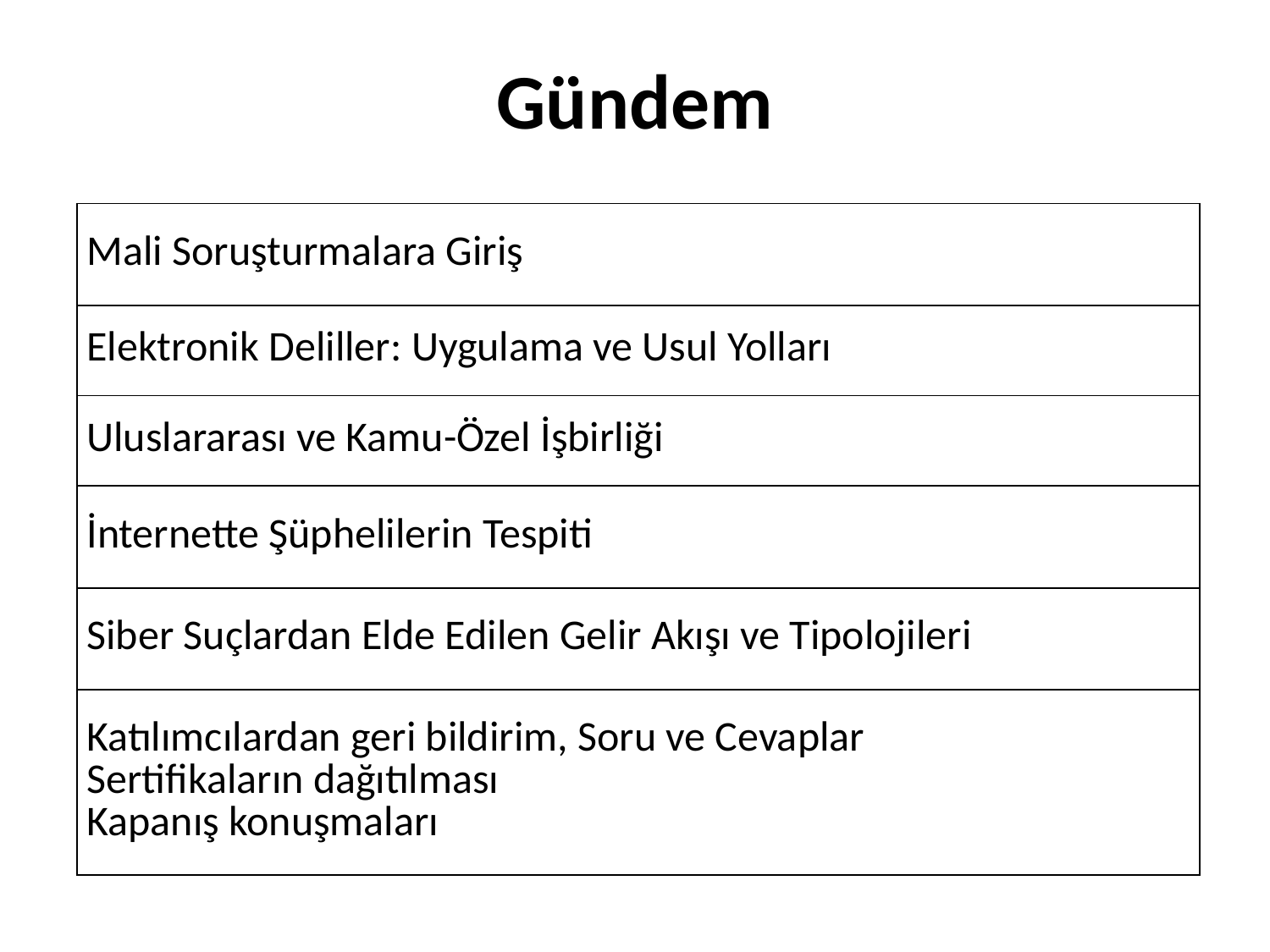

# Gündem
| Mali Soruşturmalara Giriş |
| --- |
| Elektronik Deliller: Uygulama ve Usul Yolları |
| Uluslararası ve Kamu-Özel İşbirliği |
| İnternette Şüphelilerin Tespiti |
| Siber Suçlardan Elde Edilen Gelir Akışı ve Tipolojileri |
| Katılımcılardan geri bildirim, Soru ve Cevaplar Sertifikaların dağıtılması Kapanış konuşmaları |